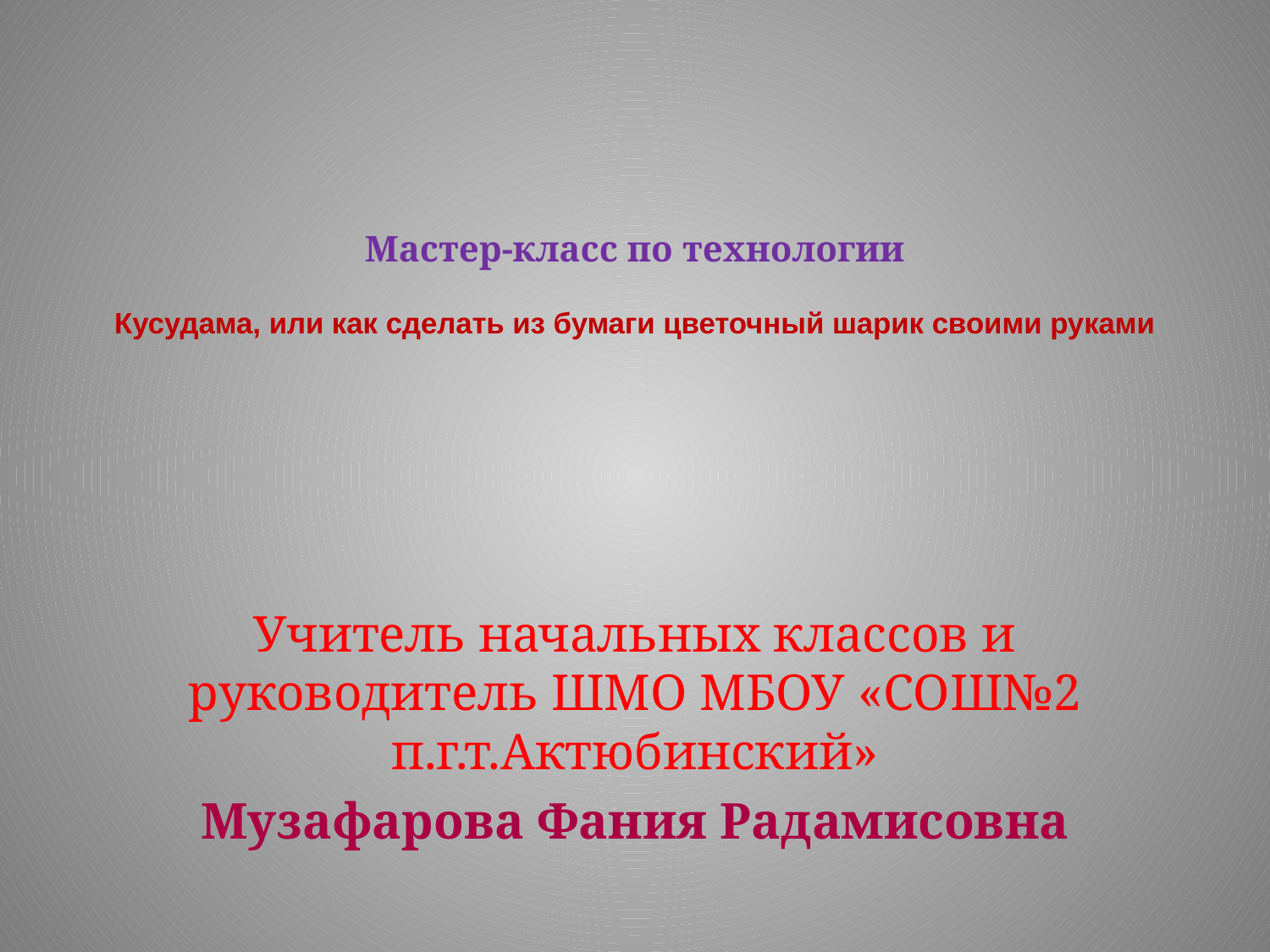

# Мастер-класс по технологии Кусудама, или как сделать из бумаги цветочный шарик своими руками
Учитель начальных классов и руководитель ШМО МБОУ «СОШ№2 п.г.т.Актюбинский»
Музафарова Фания Радамисовна